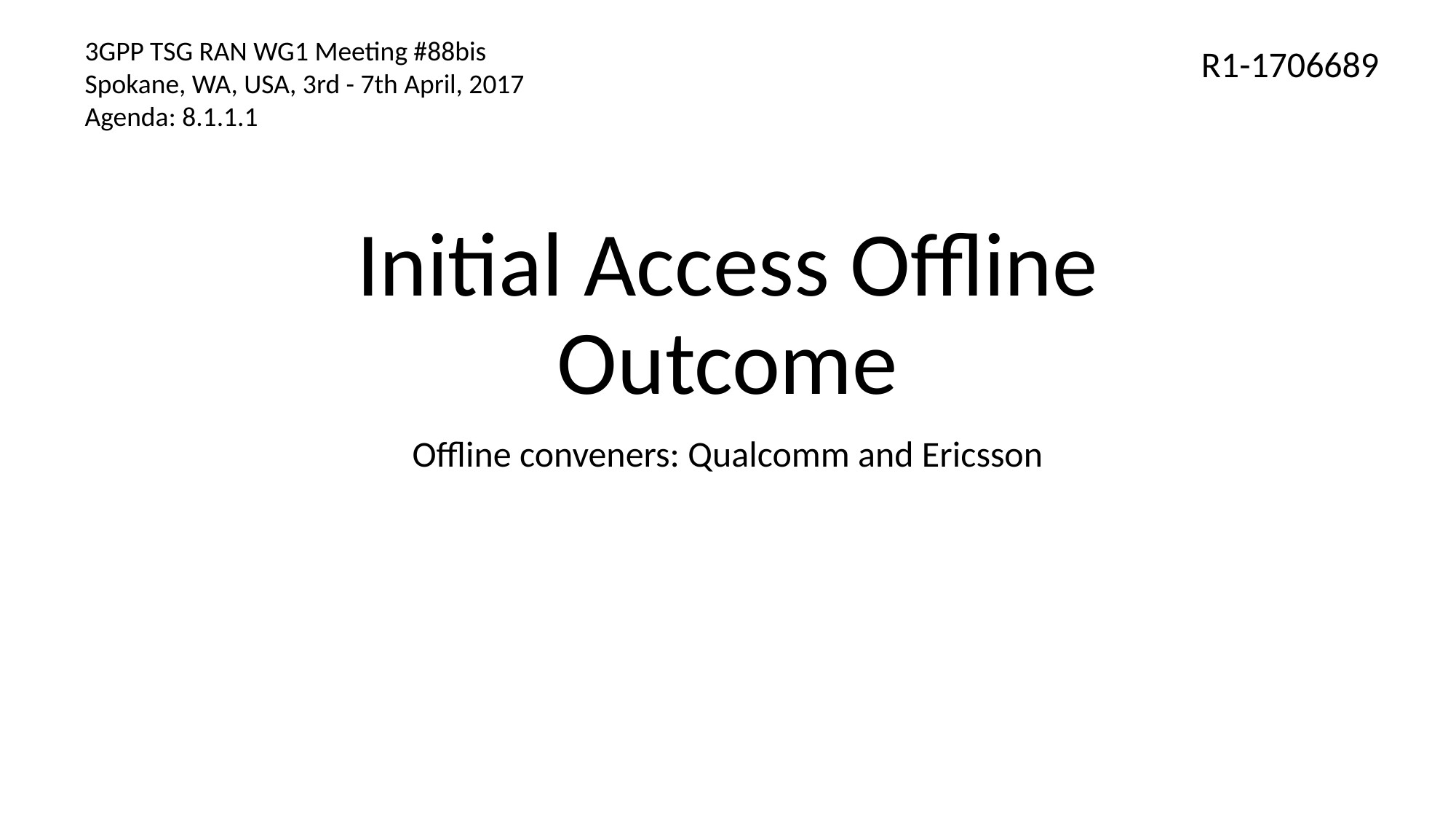

3GPP TSG RAN WG1 Meeting #88bis
Spokane, WA, USA, 3rd - 7th April, 2017
Agenda: 8.1.1.1
R1-1706689
# Initial Access Offline Outcome
Offline conveners: Qualcomm and Ericsson